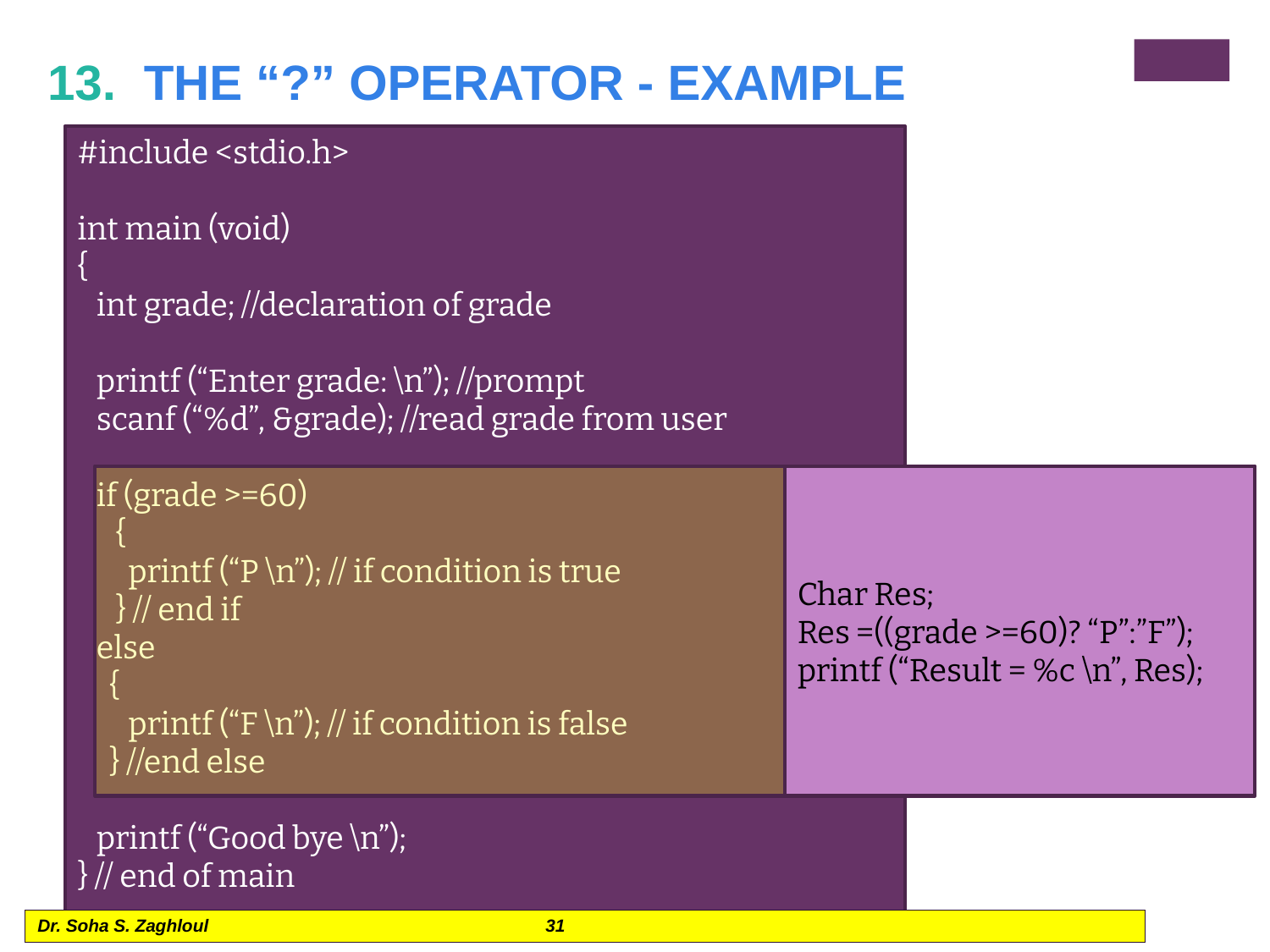

13.  The “?” operator - example
#include <stdio.h>

int main (void)
{
   int grade; //declaration of grade

   printf (“Enter grade: \n”); //prompt
   scanf (“%d”, &grade); //read grade from user

   if (grade >=60)
      {
        printf (“P \n”); // if condition is true
      } // end if
   else
     {
        printf (“F \n”); // if condition is false
     } //end else

   printf (“Good bye \n”);
} // end of main

Char Res;
Res =((grade >=60)? “P”:”F”);
printf (“Result = %c \n”, Res);
Dr. Soha S. Zaghloul			31